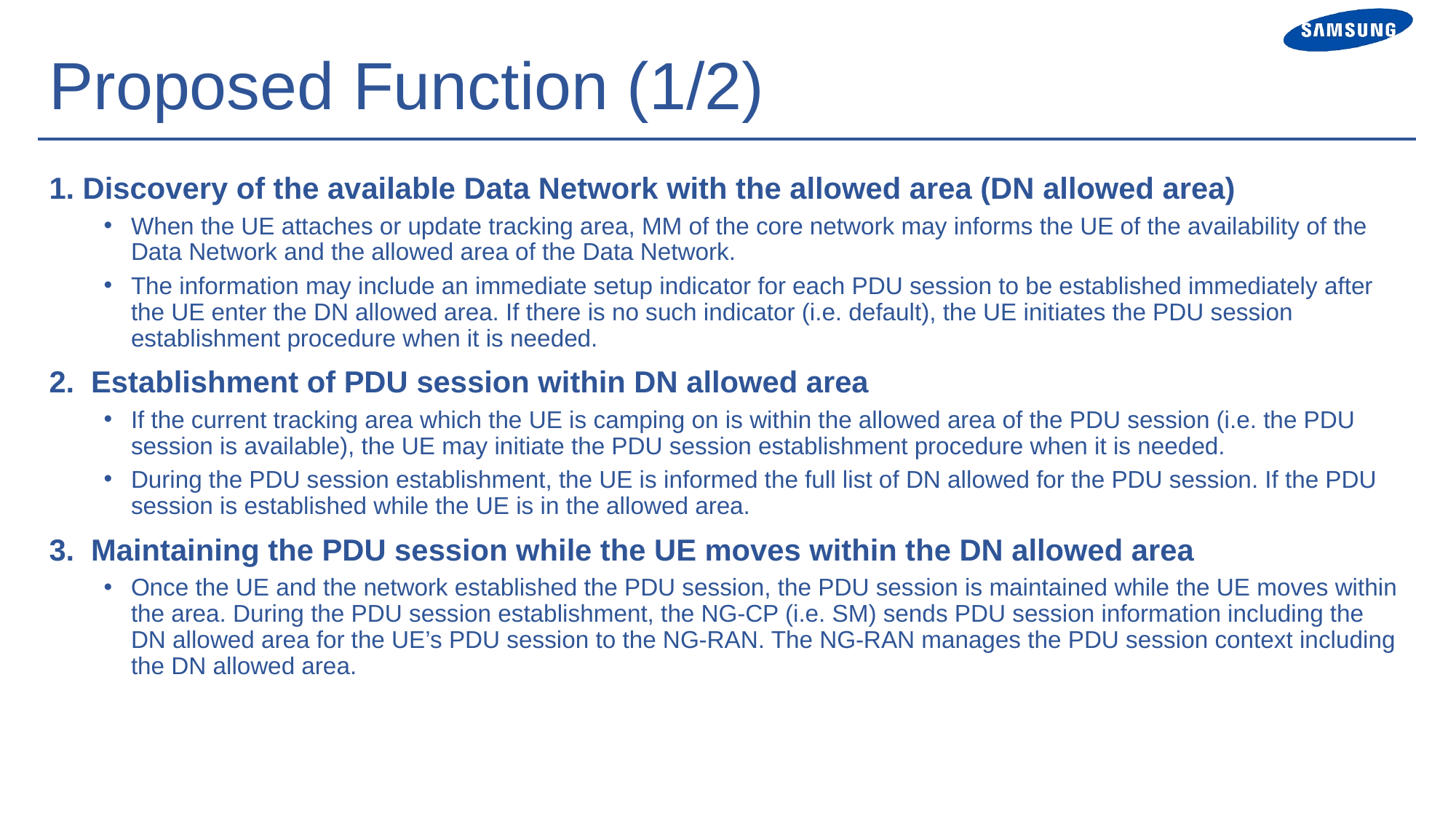

# Proposed Function (1/2)
1. Discovery of the available Data Network with the allowed area (DN allowed area)
When the UE attaches or update tracking area, MM of the core network may informs the UE of the availability of the Data Network and the allowed area of the Data Network.
The information may include an immediate setup indicator for each PDU session to be established immediately after the UE enter the DN allowed area. If there is no such indicator (i.e. default), the UE initiates the PDU session establishment procedure when it is needed.
2.  Establishment of PDU session within DN allowed area
If the current tracking area which the UE is camping on is within the allowed area of the PDU session (i.e. the PDU session is available), the UE may initiate the PDU session establishment procedure when it is needed.
During the PDU session establishment, the UE is informed the full list of DN allowed for the PDU session. If the PDU session is established while the UE is in the allowed area.
3.  Maintaining the PDU session while the UE moves within the DN allowed area
Once the UE and the network established the PDU session, the PDU session is maintained while the UE moves within the area. During the PDU session establishment, the NG-CP (i.e. SM) sends PDU session information including the DN allowed area for the UE’s PDU session to the NG-RAN. The NG-RAN manages the PDU session context including the DN allowed area.